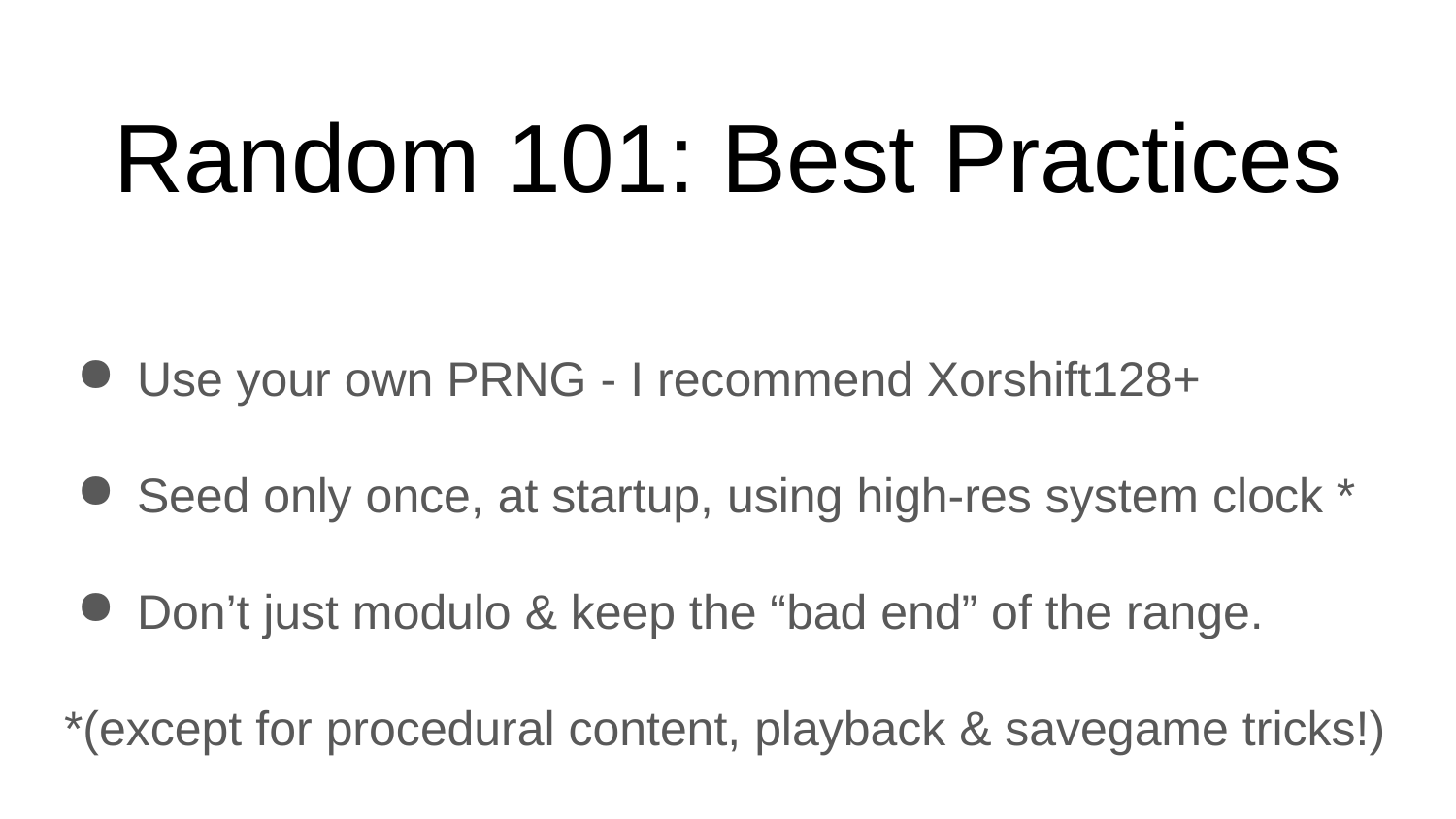

# Random 101: Best Practices
Use your own PRNG - I recommend Xorshift128+

Seed only once, at startup, using high-res system clock *

Don’t just modulo & keep the “bad end” of the range.

*(except for procedural content, playback & savegame tricks!)